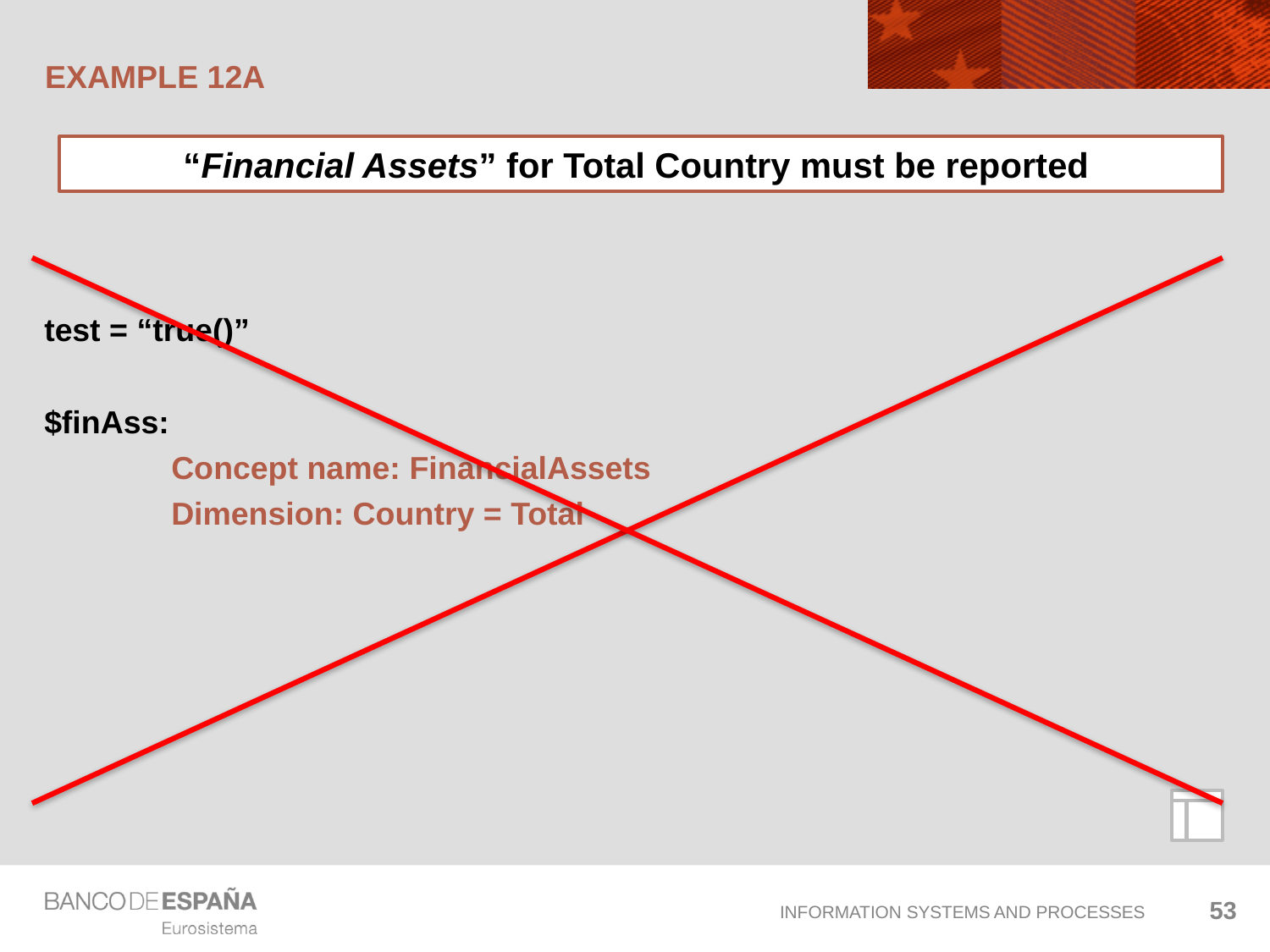

# EXAMPLE 12A
“Financial Assets” for Total Country must be reported

test = “true()”

$finAss:
	Concept name: FinancialAssets
	Dimension: Country = Total

53